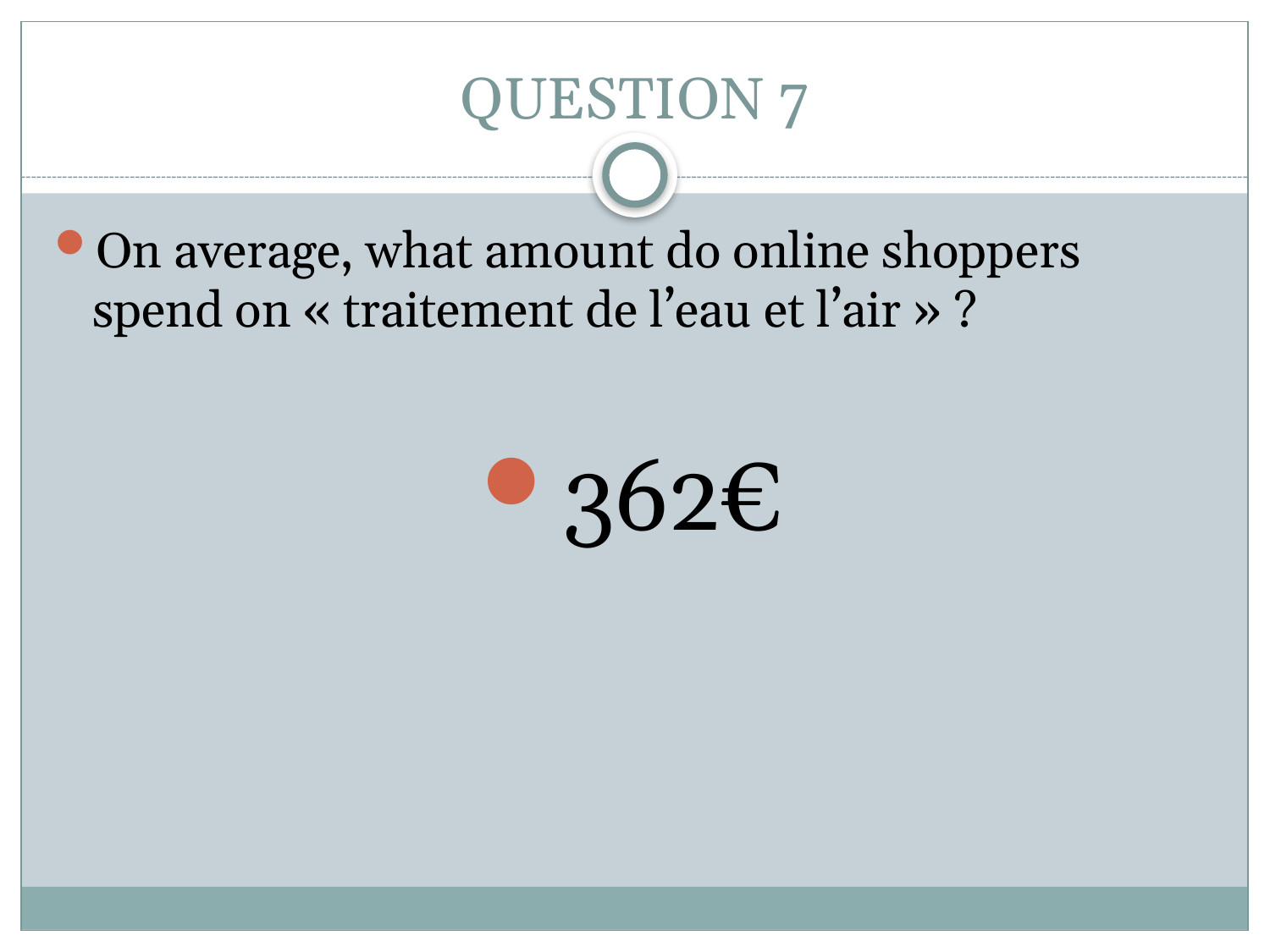

# QUESTION 7
On average, what amount do online shoppers spend on « traitement de l’eau et l’air » ?

362€